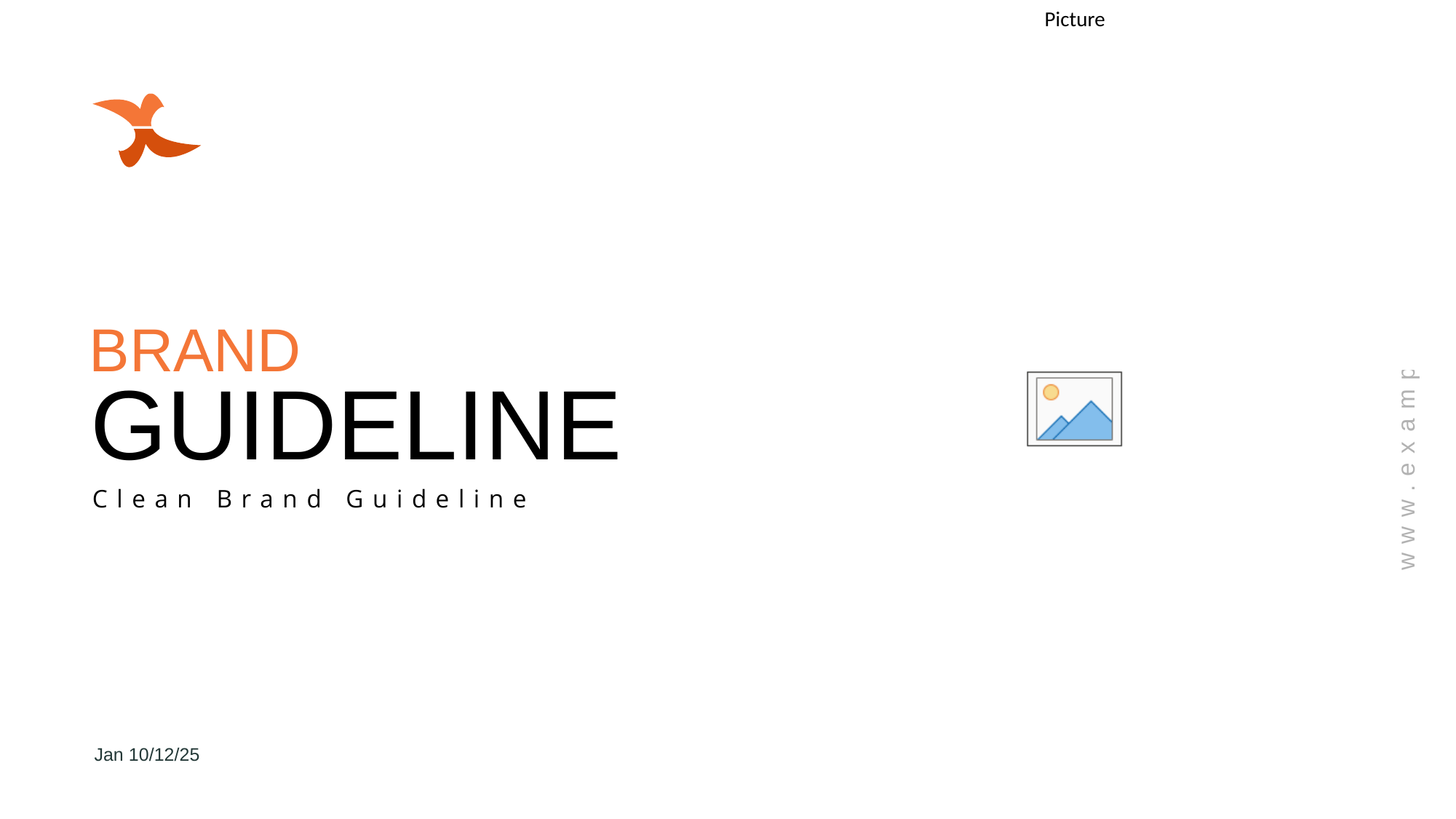

BRAND
www.example.com
GUIDELINE
Clean Brand Guideline

Jan 10/12/25